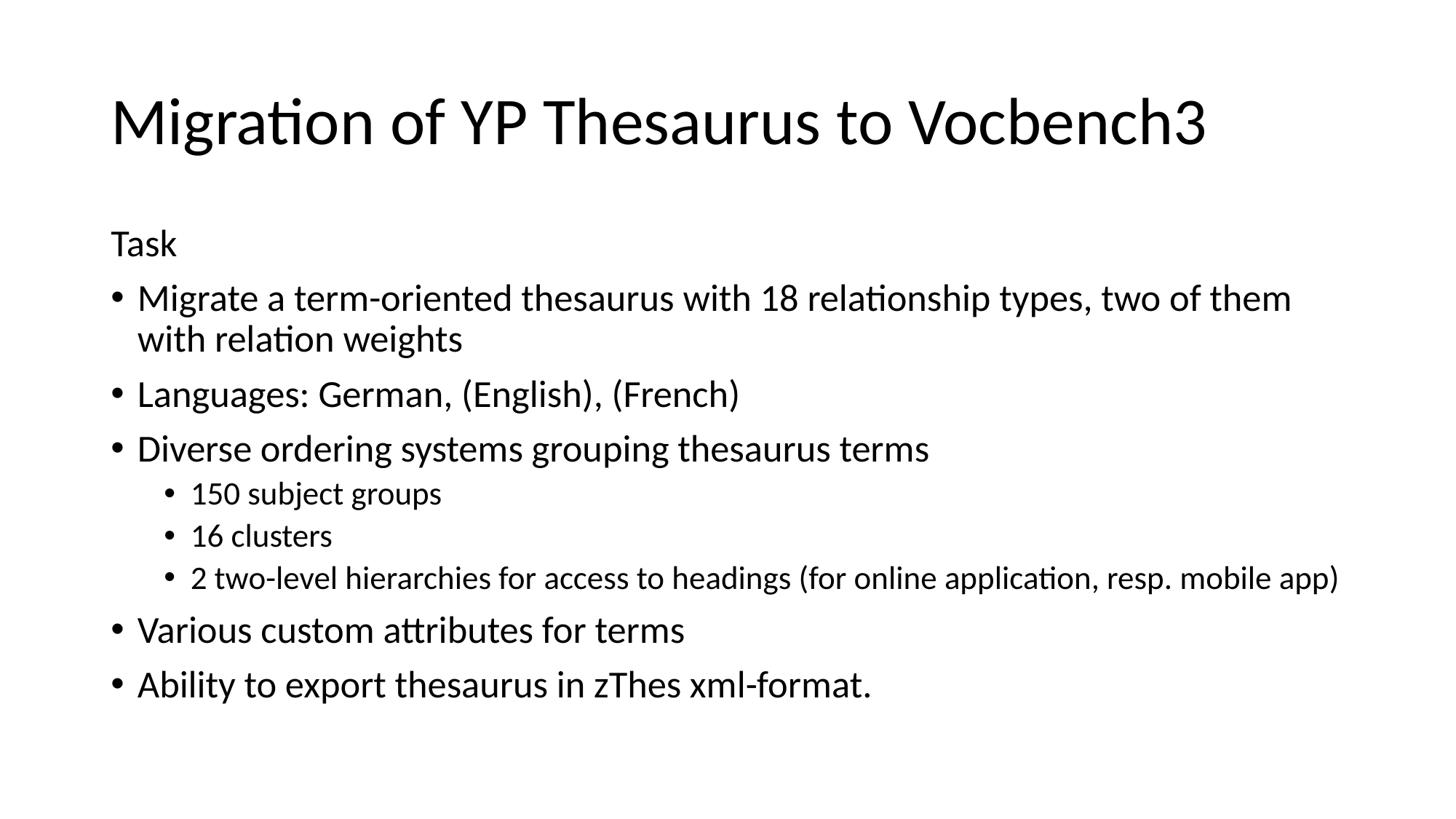

# Migration of YP Thesaurus to Vocbench3
Task
Migrate a term-oriented thesaurus with 18 relationship types, two of them with relation weights
Languages: German, (English), (French)
Diverse ordering systems grouping thesaurus terms
150 subject groups
16 clusters
2 two-level hierarchies for access to headings (for online application, resp. mobile app)
Various custom attributes for terms
Ability to export thesaurus in zThes xml-format.